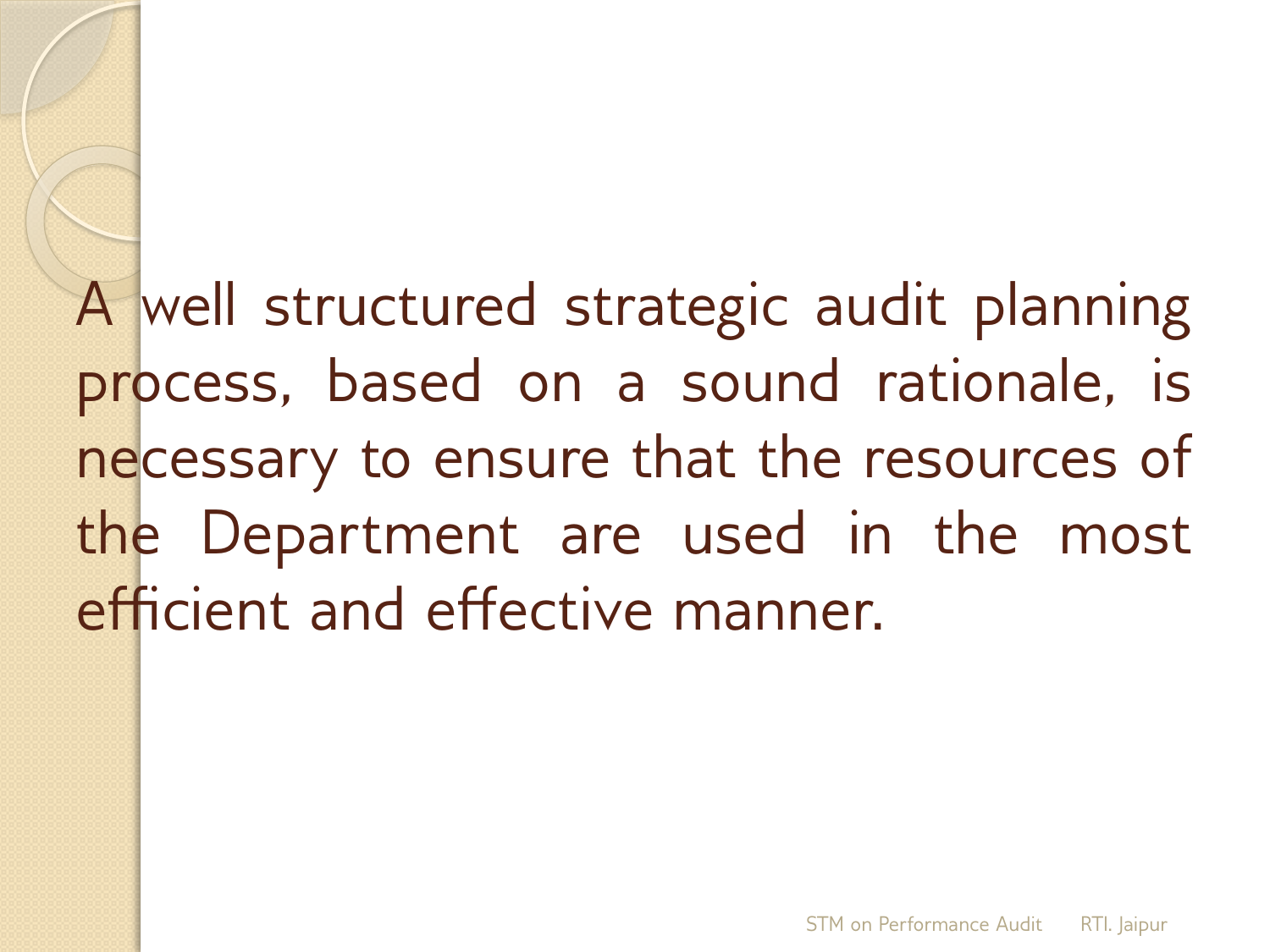

# A well structured strategic audit planning process, based on a sound rationale, is necessary to ensure that the resources of the Department are used in the most efficient and effective manner.
STM on Performance Audit      RTI. Jaipur